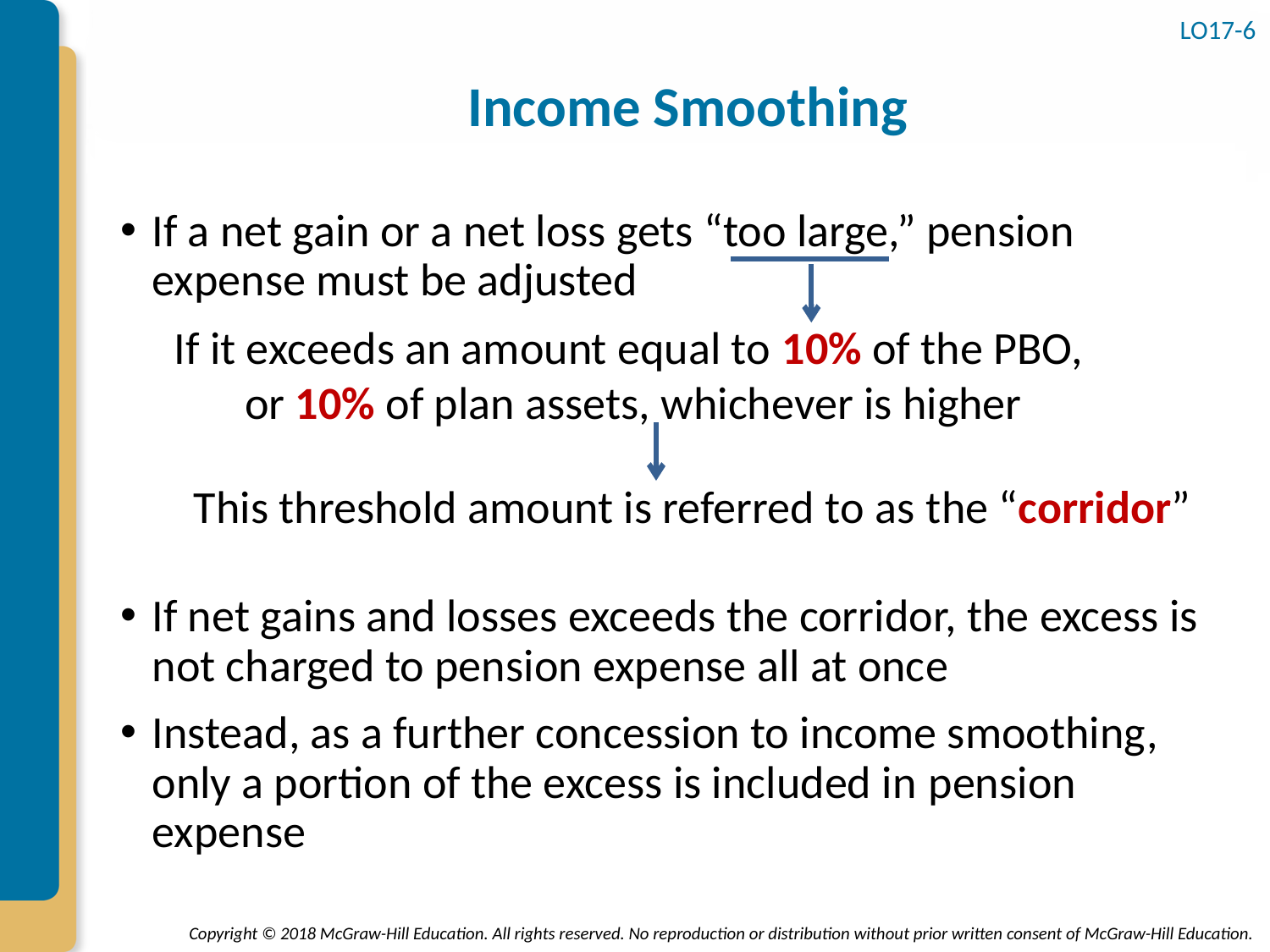

# Income Smoothing
LO17-6
If a net gain or a net loss gets “too large,” pension expense must be adjusted

If net gains and losses exceeds the corridor, the excess is not charged to pension expense all at once
Instead, as a further concession to income smoothing, only a portion of the excess is included in pension expense

If it exceeds an amount equal to 10% of the PBO,
or 10% of plan assets, whichever is higher
This threshold amount is referred to as the “corridor”